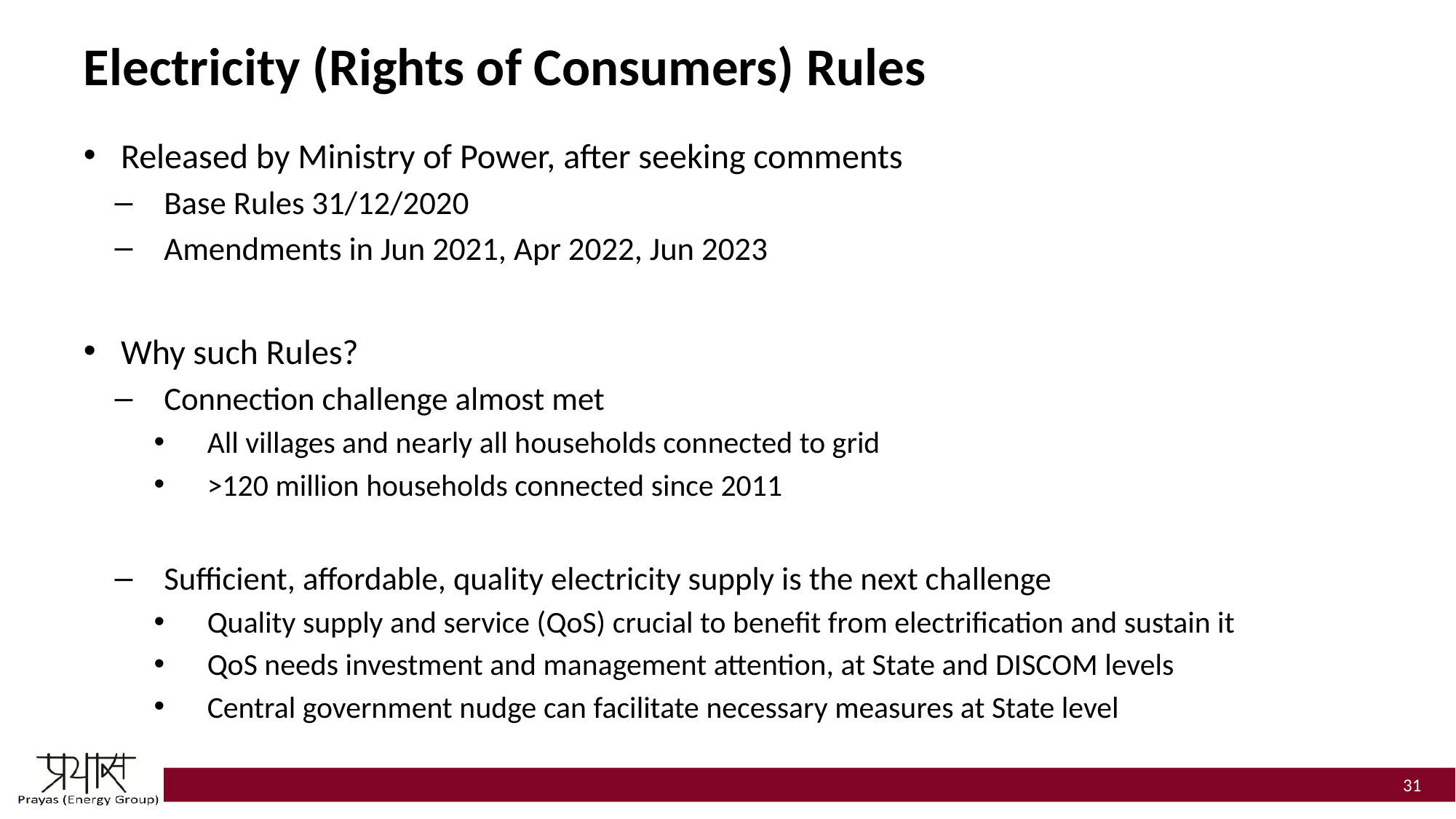

# Electricity (Rights of Consumers) Rules
Released by Ministry of Power, after seeking comments
Base Rules 31/12/2020
Amendments in Jun 2021, Apr 2022, Jun 2023

Why such Rules?
Connection challenge almost met
All villages and nearly all households connected to grid
>120 million households connected since 2011

Sufficient, affordable, quality electricity supply is the next challenge
Quality supply and service (QoS) crucial to benefit from electrification and sustain it
QoS needs investment and management attention, at State and DISCOM levels
Central government nudge can facilitate necessary measures at State level

31